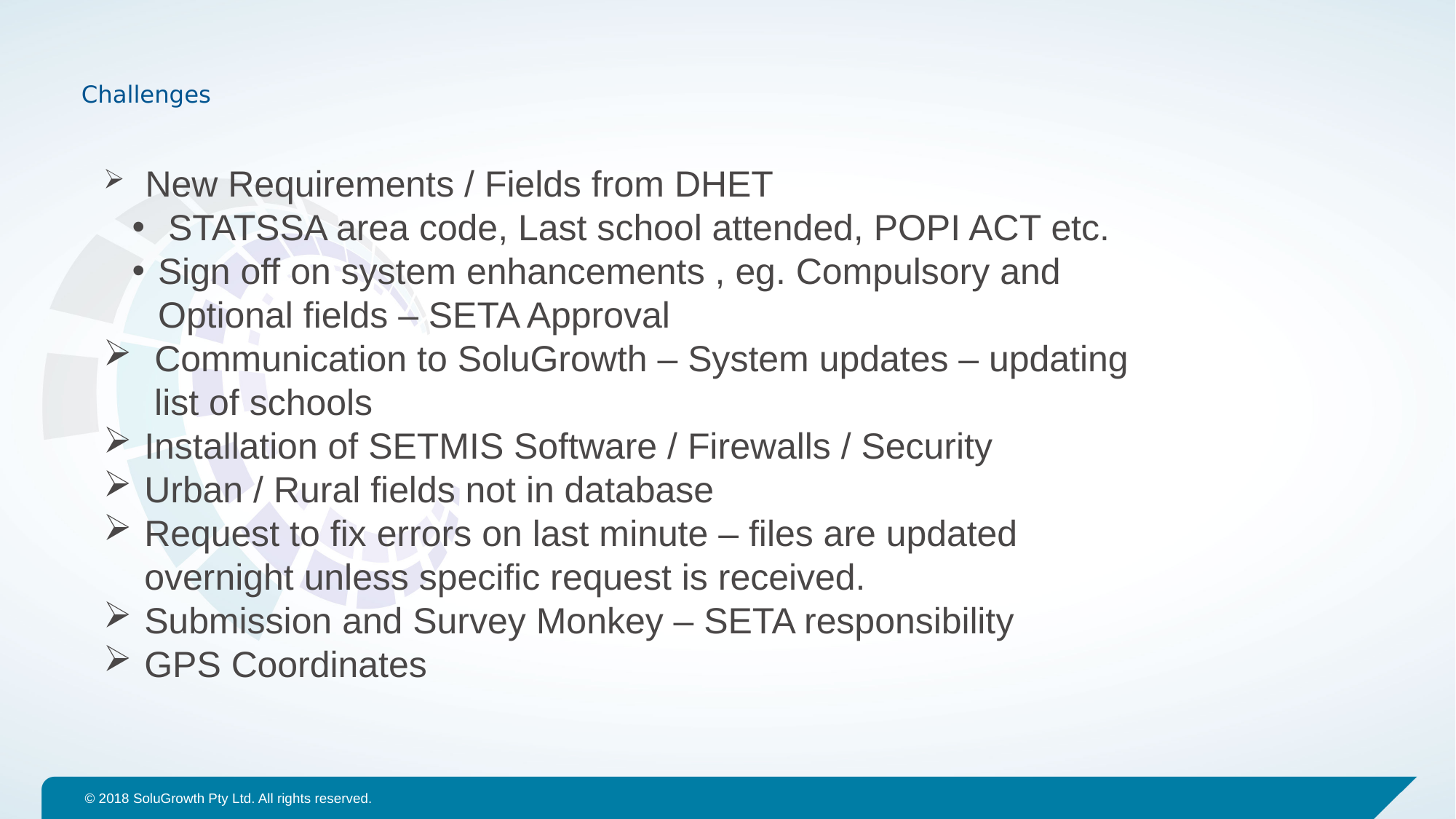

# Challenges
 New Requirements / Fields from DHET
 STATSSA area code, Last school attended, POPI ACT etc.
Sign off on system enhancements , eg. Compulsory and Optional fields – SETA Approval
 Communication to SoluGrowth – System updates – updating  list of schools
Installation of SETMIS Software / Firewalls / Security
Urban / Rural fields not in database
Request to fix errors on last minute – files are updated overnight unless specific request is received.
Submission and Survey Monkey – SETA responsibility
GPS Coordinates